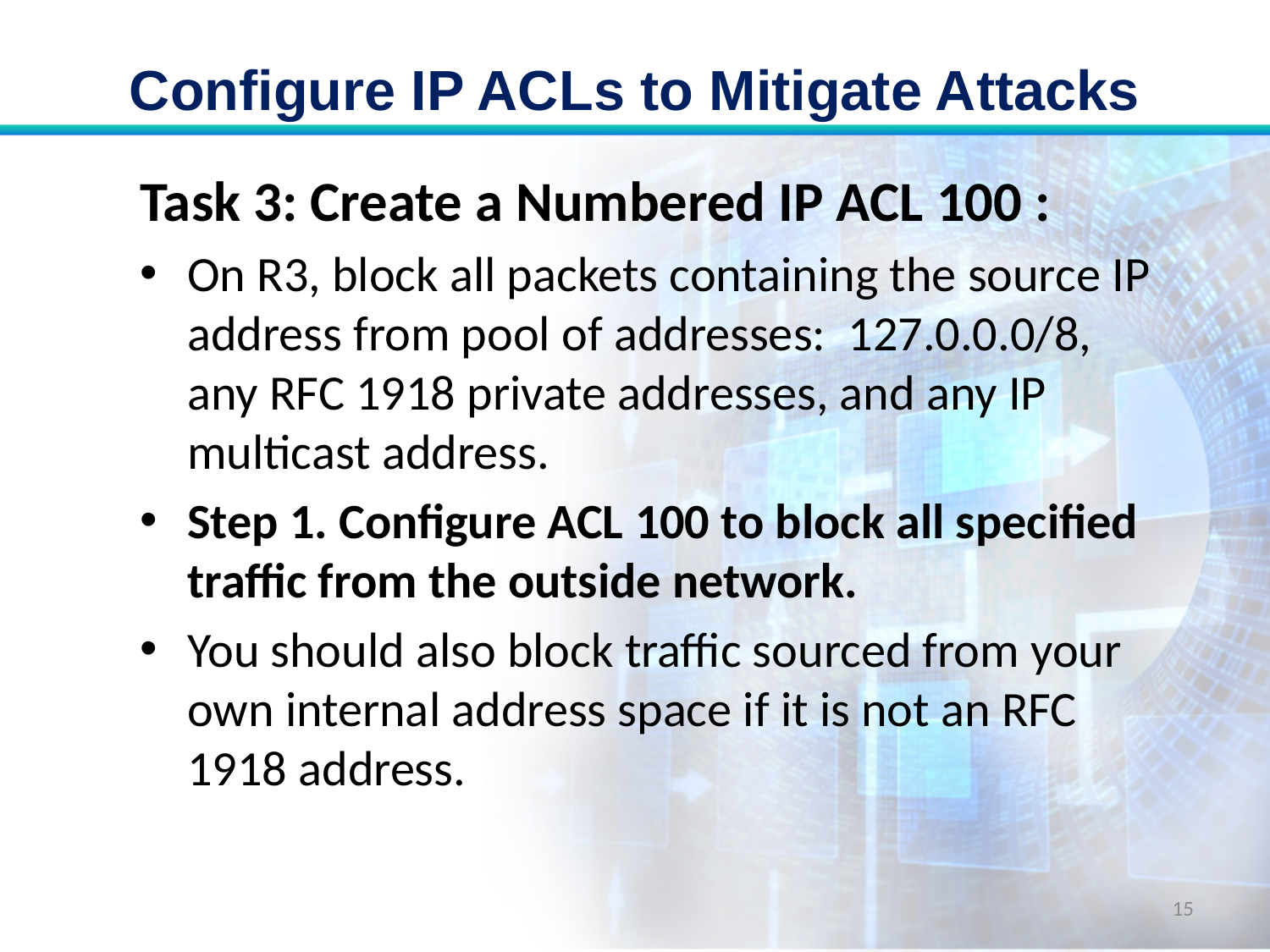

# Configure IP ACLs to Mitigate Attacks
Task 3: Create a Numbered IP ACL 100 :
On R3, block all packets containing the source IP address from pool of addresses:  127.0.0.0/8, any RFC 1918 private addresses, and any IP multicast address.
Step 1. Configure ACL 100 to block all specified traffic from the outside network.
You should also block traffic sourced from your own internal address space if it is not an RFC 1918 address.
15